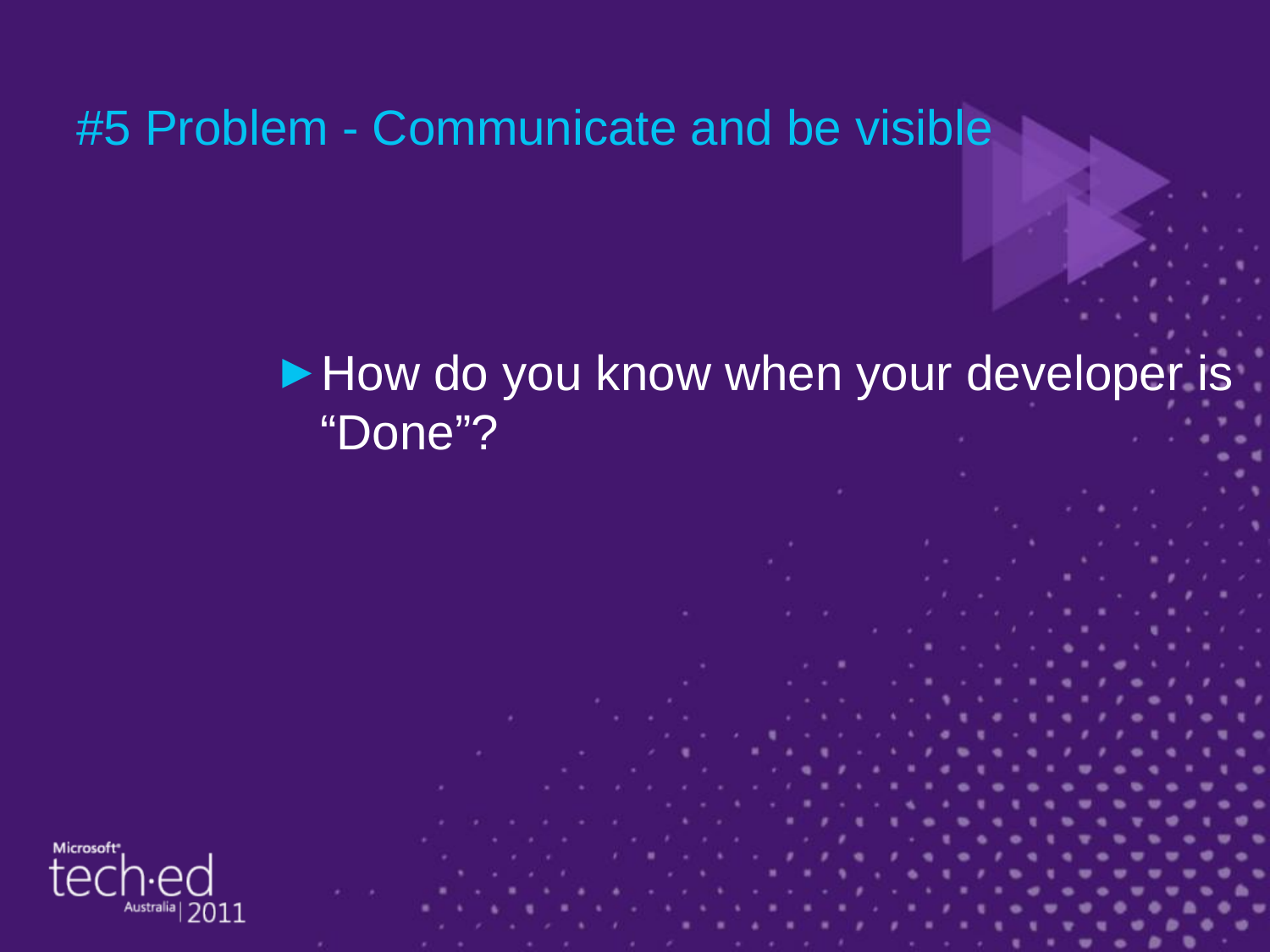

# #5 Problem - Communicate and be visible
How do you know when your developer is “Done”?